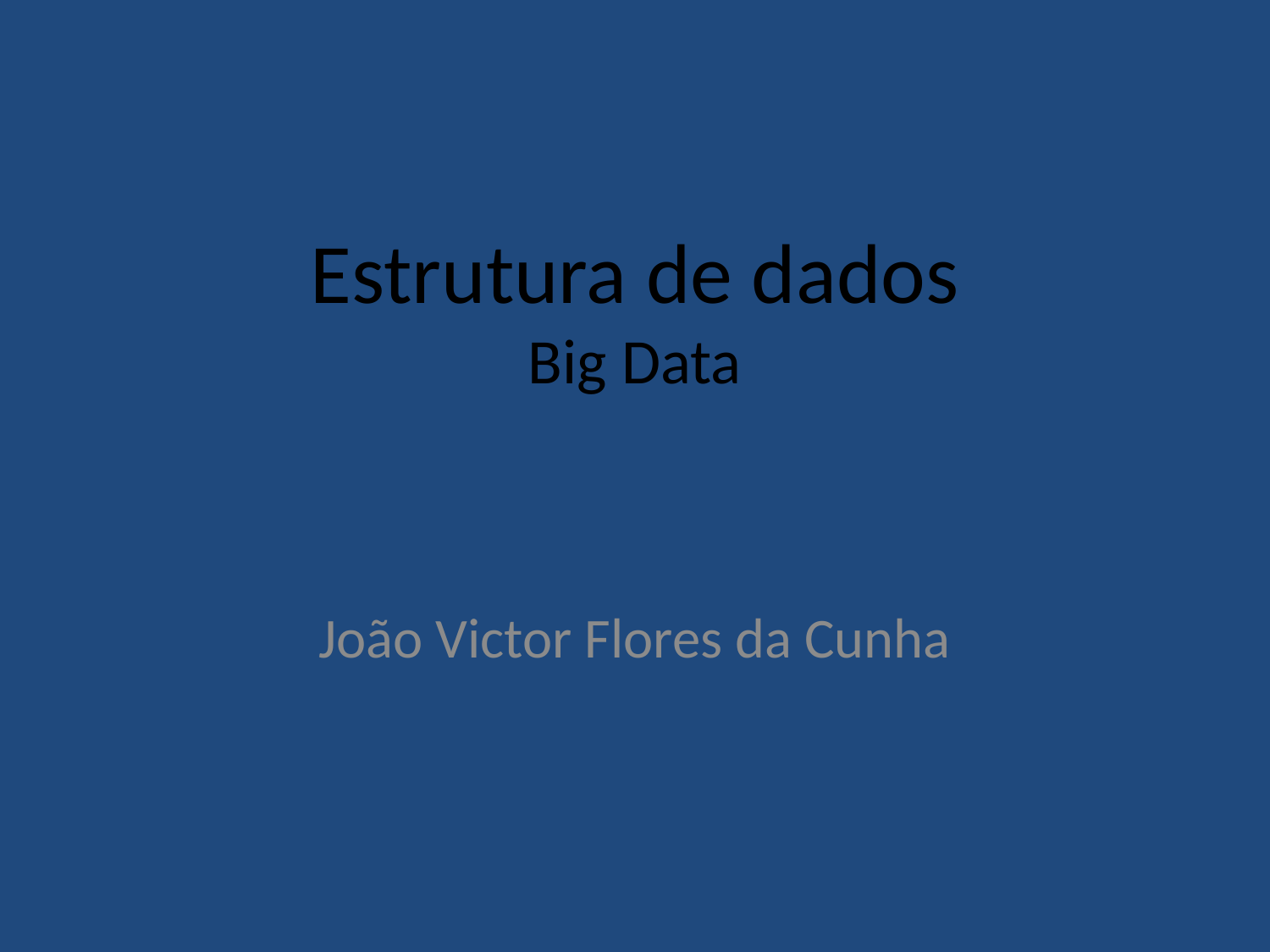

# Estrutura de dados Big Data
João Victor Flores da Cunha